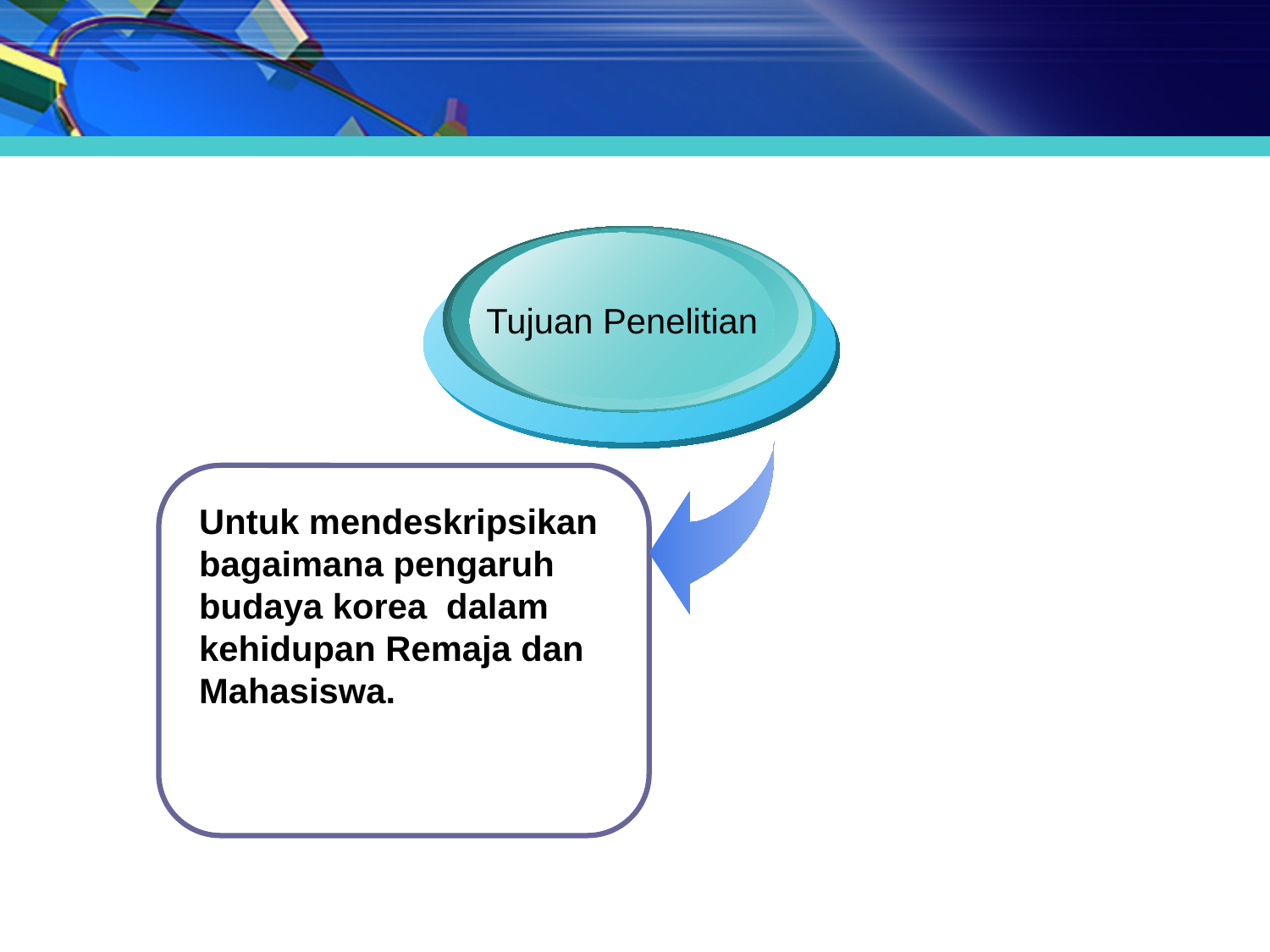

#

Tujuan Penelitian

Untuk mendeskripsikan bagaimana pengaruh budaya korea  dalam kehidupan Remaja dan Mahasiswa.